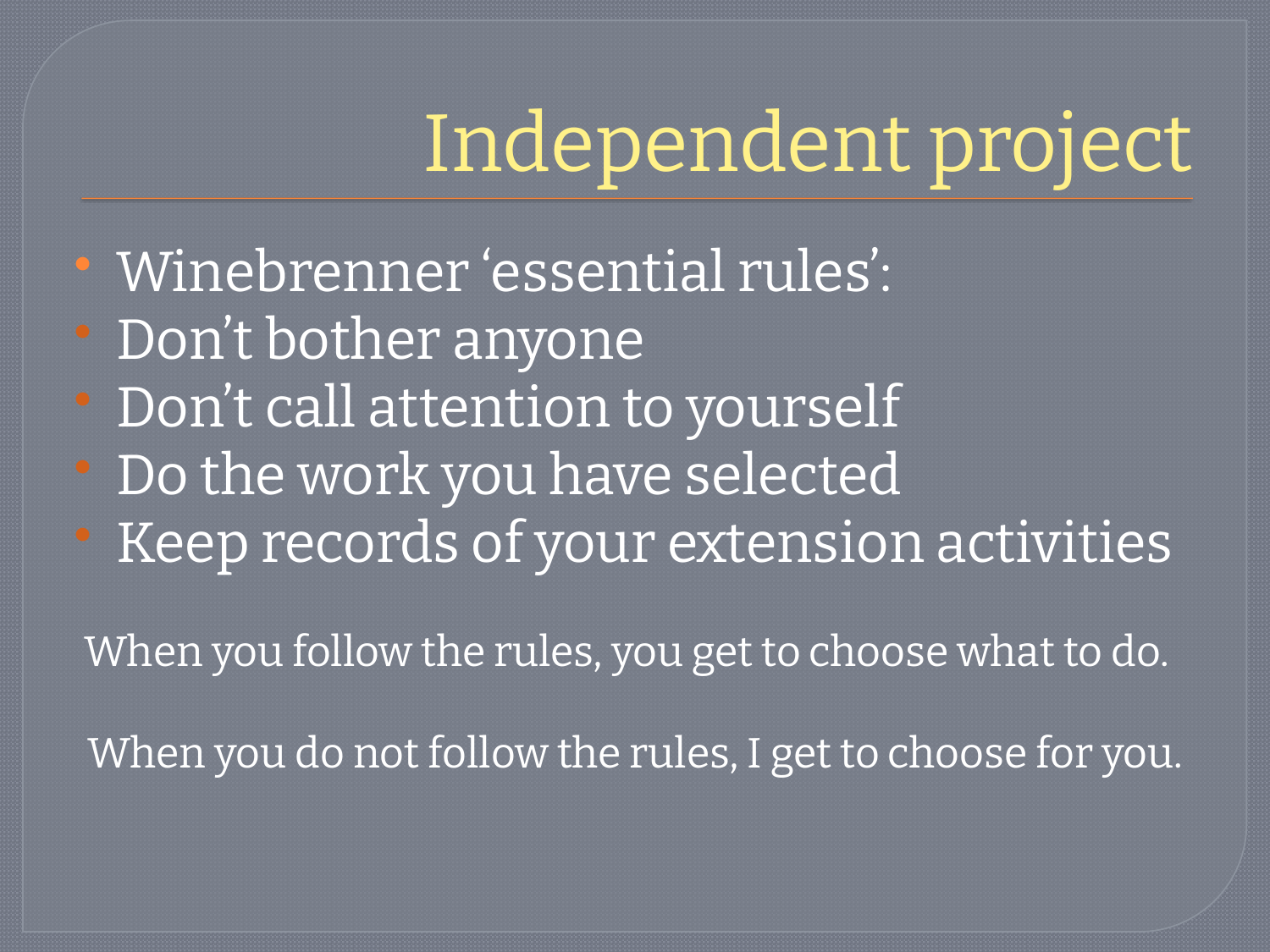

# Independent project
Winebrenner ‘essential rules’:
Don’t bother anyone
Don’t call attention to yourself
Do the work you have selected
Keep records of your extension activities

When you follow the rules, you get to choose what to do.

When you do not follow the rules, I get to choose for you.